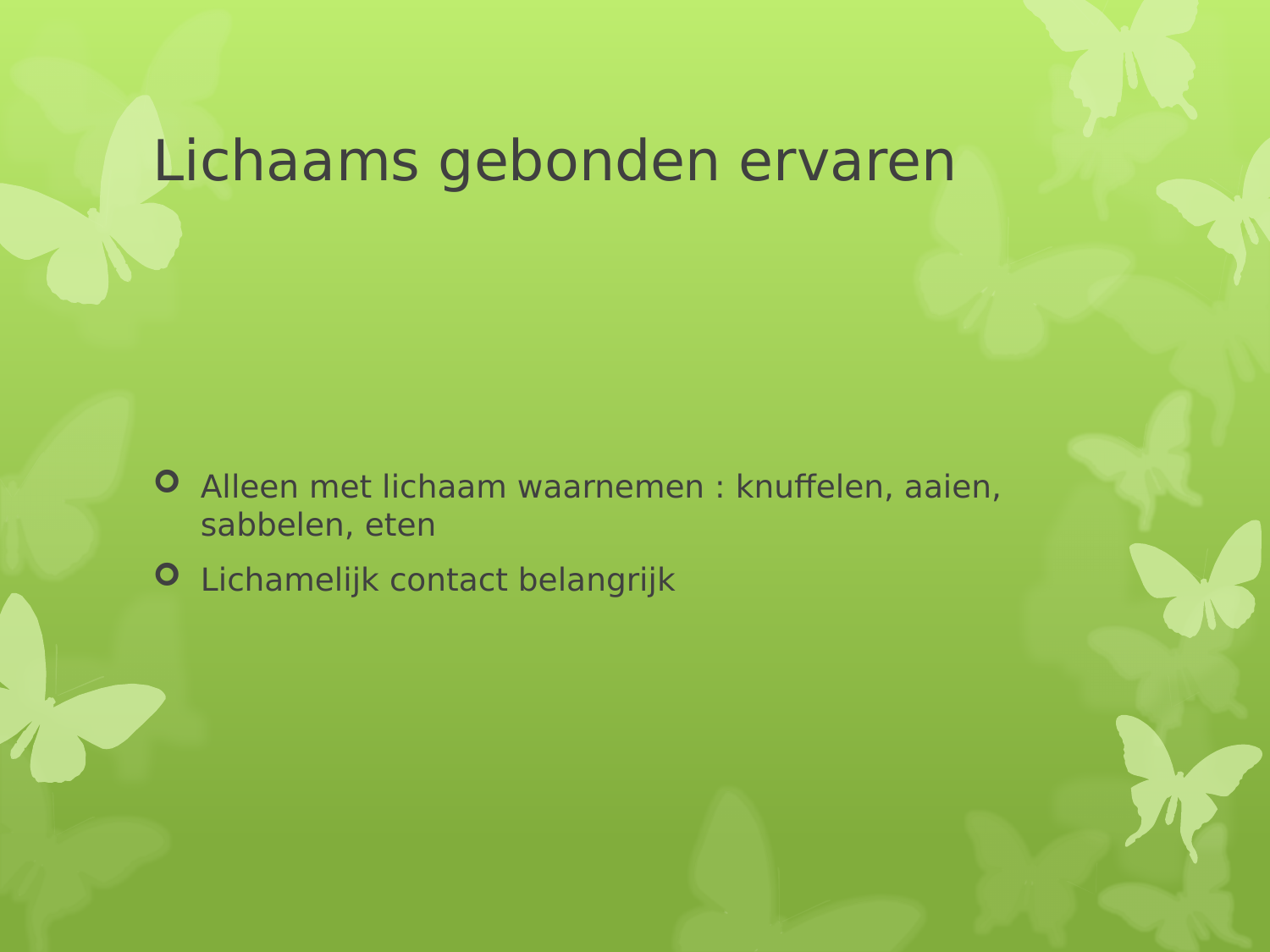

# Lichaams gebonden ervaren
Alleen met lichaam waarnemen : knuffelen, aaien, sabbelen, eten
Lichamelijk contact belangrijk